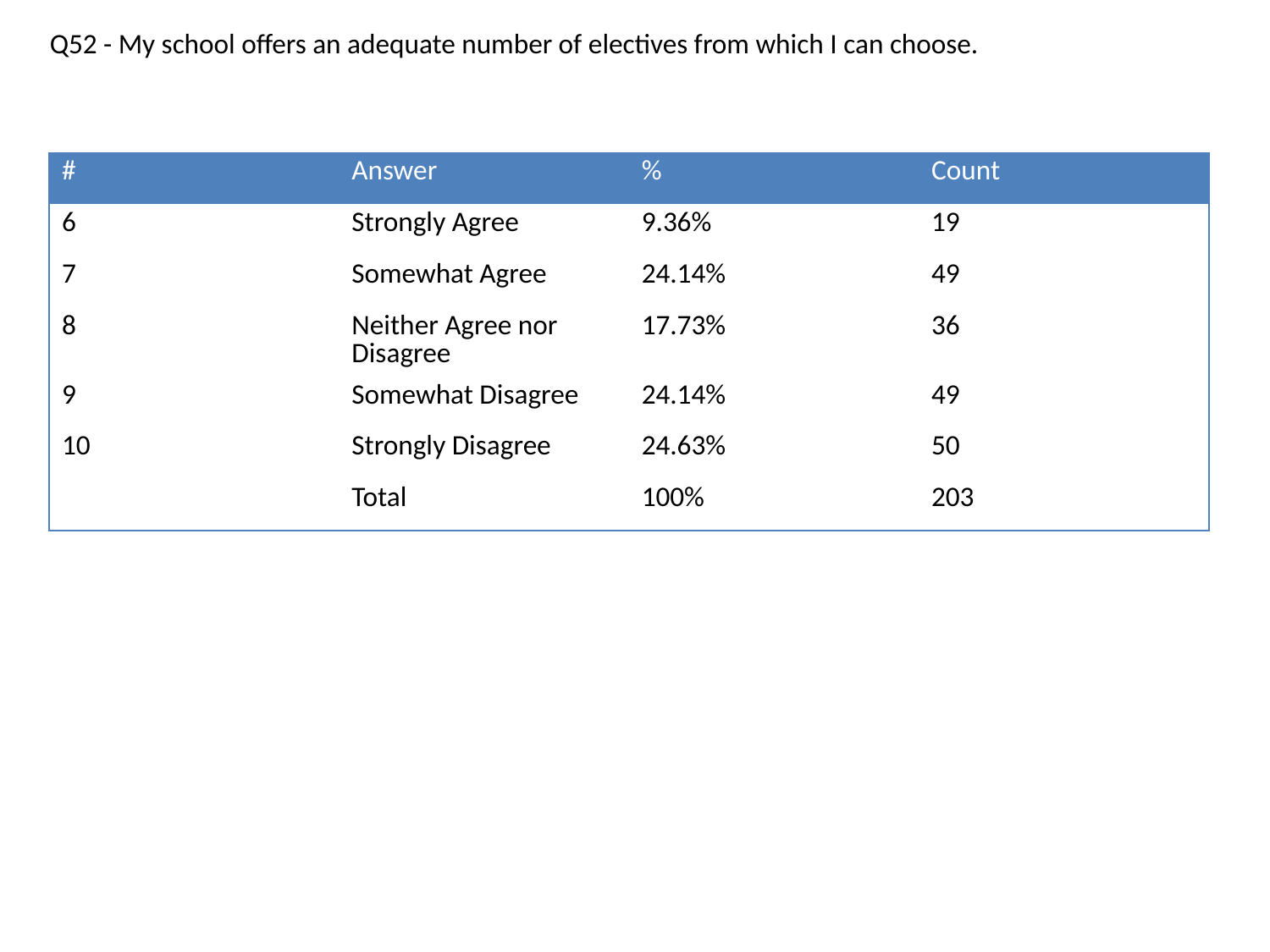

Q52 - My school offers an adequate number of electives from which I can choose.
| # | Answer | % | Count |
| --- | --- | --- | --- |
| 6 | Strongly Agree | 9.36% | 19 |
| 7 | Somewhat Agree | 24.14% | 49 |
| 8 | Neither Agree nor Disagree | 17.73% | 36 |
| 9 | Somewhat Disagree | 24.14% | 49 |
| 10 | Strongly Disagree | 24.63% | 50 |
|  | Total | 100% | 203 |